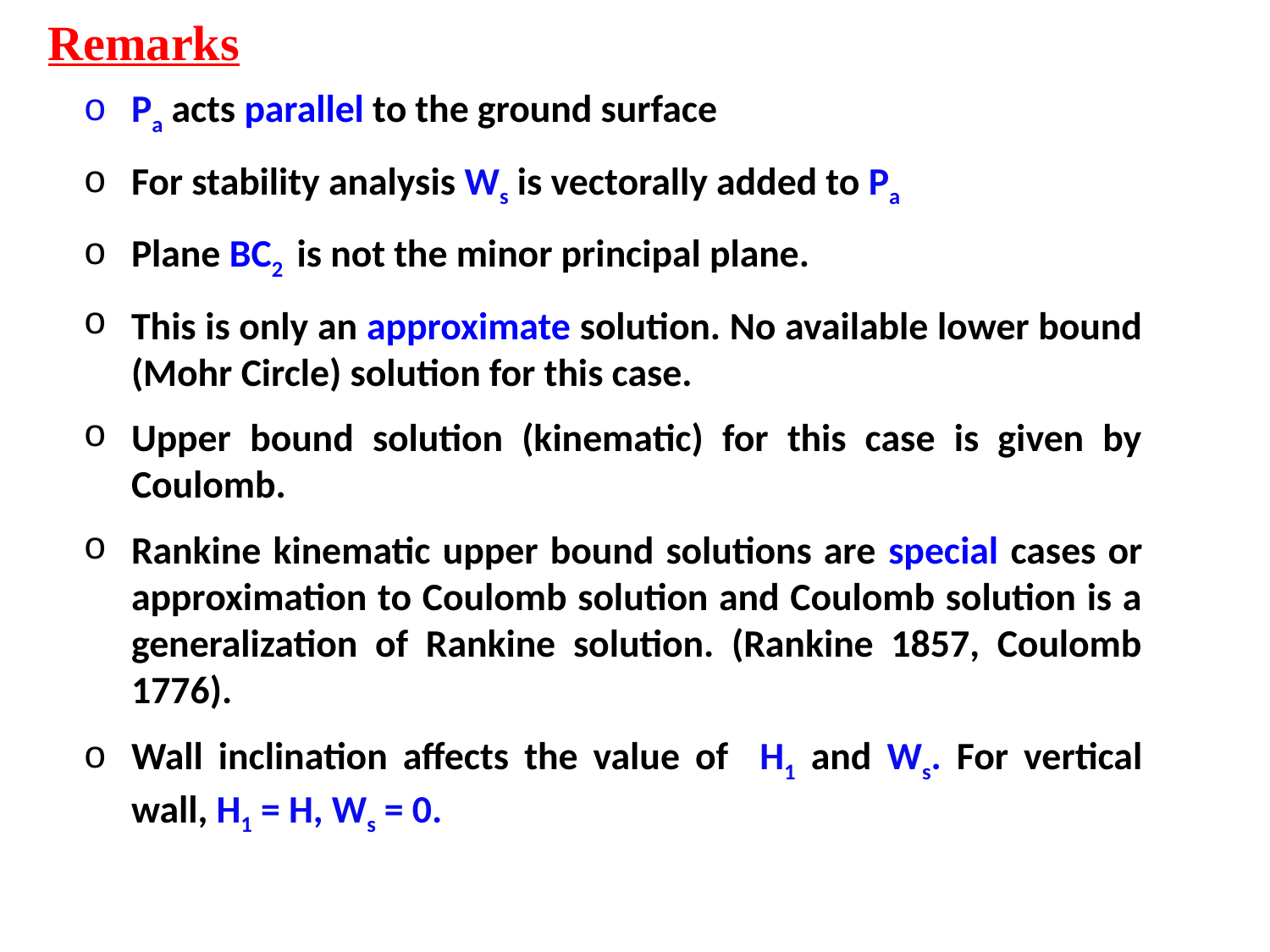

Remarks
Pa acts parallel to the ground surface
For stability analysis Ws is vectorally added to Pa
Plane BC2  is not the minor principal plane.
This is only an approximate solution. No available lower bound (Mohr Circle) solution for this case.
Upper bound solution (kinematic) for this case is given by Coulomb.
Rankine kinematic upper bound solutions are special cases or approximation to Coulomb solution and Coulomb solution is a generalization of Rankine solution. (Rankine 1857, Coulomb 1776).
Wall inclination affects the value of  H1 and Ws. For vertical wall, H1 = H, Ws = 0.